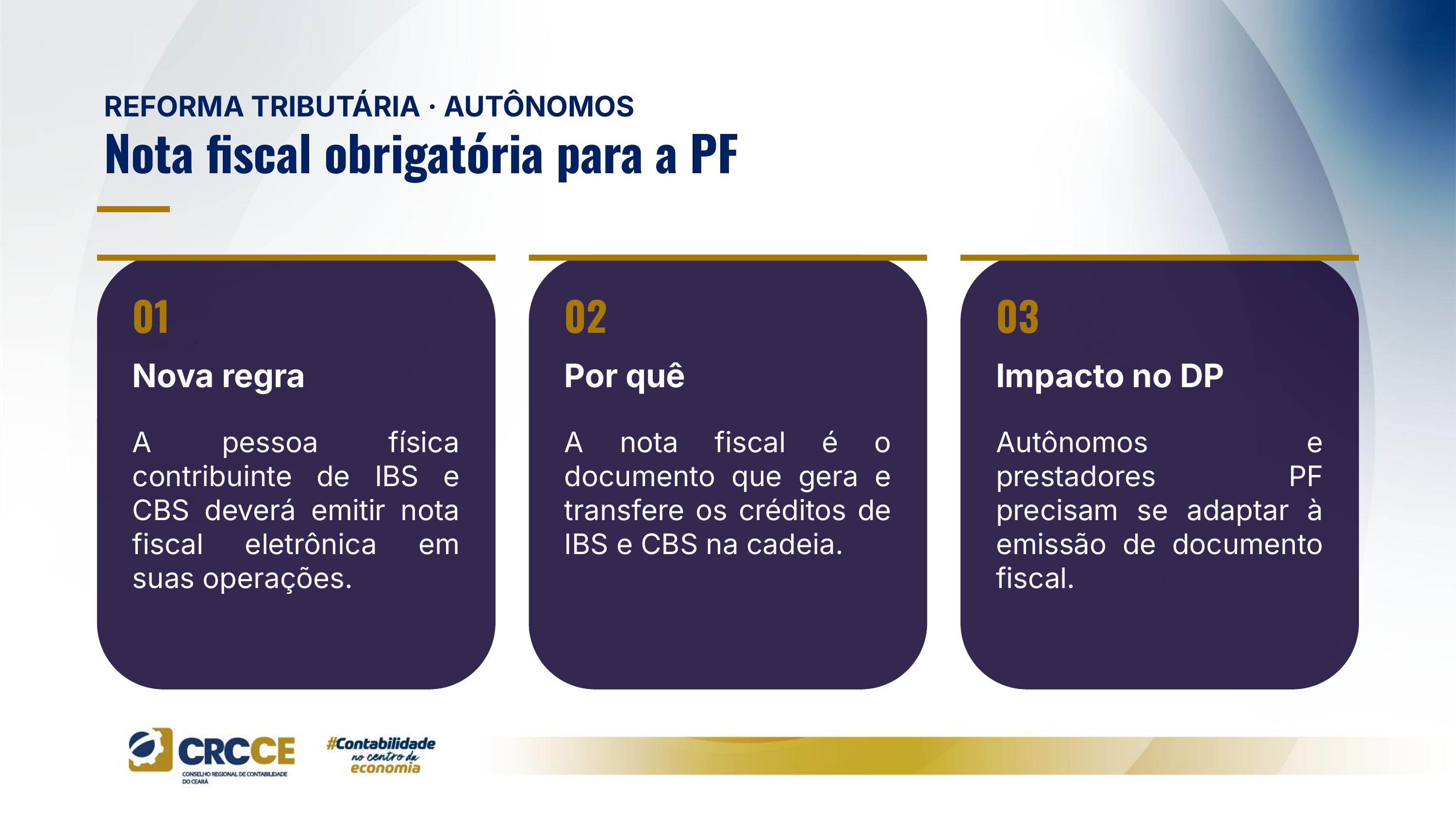

REFORMA TRIBUTÁRIA · AUTÔNOMOS
Nota fiscal obrigatória para a PF

01
02
03
Nova regra
Por quê
Impacto no DP
A pessoa física contribuinte de IBS e CBS deverá emitir nota fiscal eletrônica em suas operações.
A nota fiscal é o documento que gera e transfere os créditos de IBS e CBS na cadeia.
Autônomos e prestadores PF precisam se adaptar à emissão de documento fiscal.